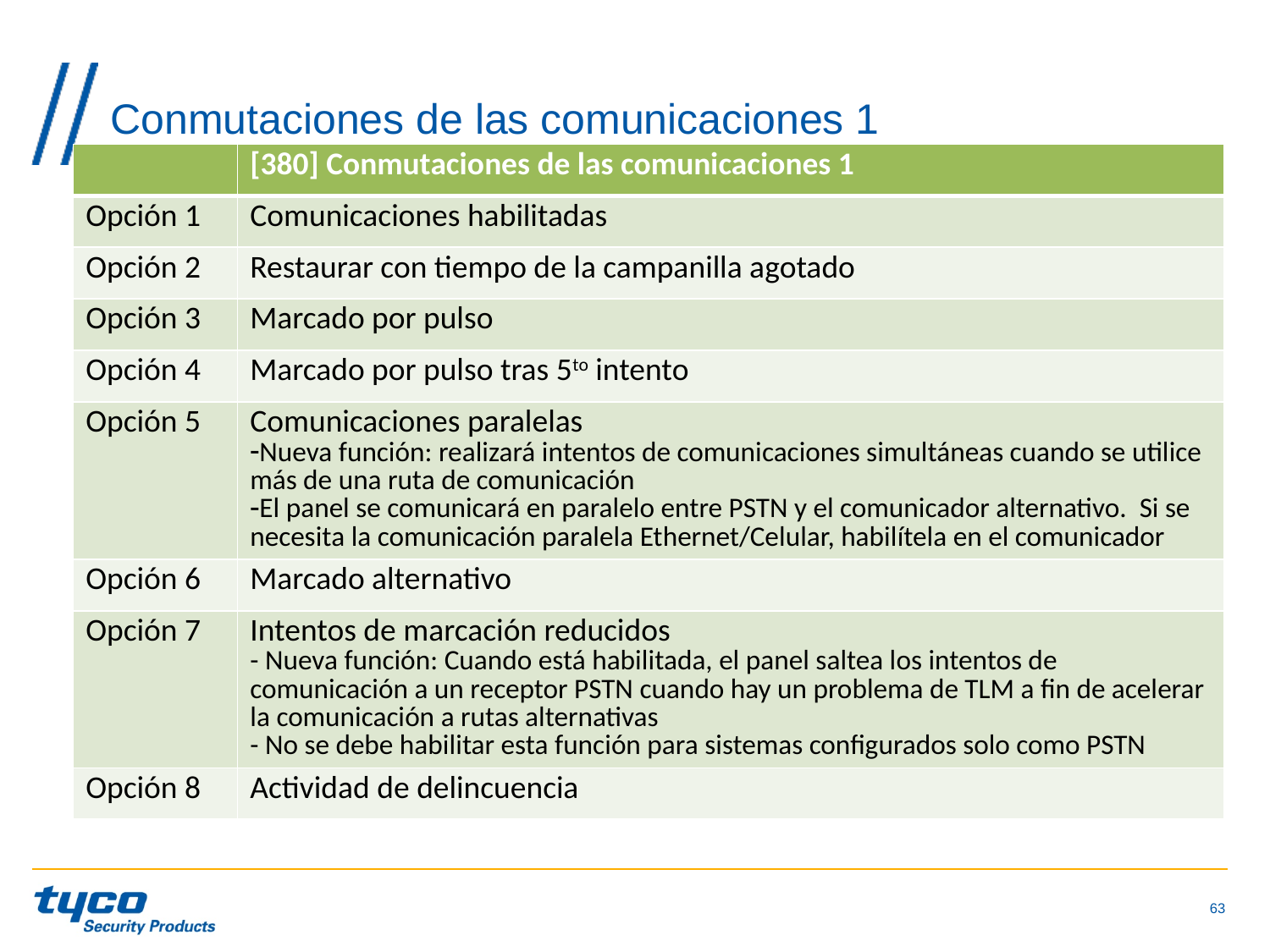

# Conmutaciones de las comunicaciones 1
|  | [380] Conmutaciones de las comunicaciones 1 |
| --- | --- |
| Opción 1 | Comunicaciones habilitadas |
| Opción 2 | Restaurar con tiempo de la campanilla agotado |
| Opción 3 | Marcado por pulso |
| Opción 4 | Marcado por pulso tras 5to intento |
| Opción 5 | Comunicaciones paralelas Nueva función: realizará intentos de comunicaciones simultáneas cuando se utilice más de una ruta de comunicación El panel se comunicará en paralelo entre PSTN y el comunicador alternativo. Si se necesita la comunicación paralela Ethernet/Celular, habilítela en el comunicador |
| Opción 6 | Marcado alternativo |
| Opción 7 | Intentos de marcación reducidos - Nueva función: Cuando está habilitada, el panel saltea los intentos de comunicación a un receptor PSTN cuando hay un problema de TLM a fin de acelerar la comunicación a rutas alternativas - No se debe habilitar esta función para sistemas configurados solo como PSTN |
| Opción 8 | Actividad de delincuencia |
63